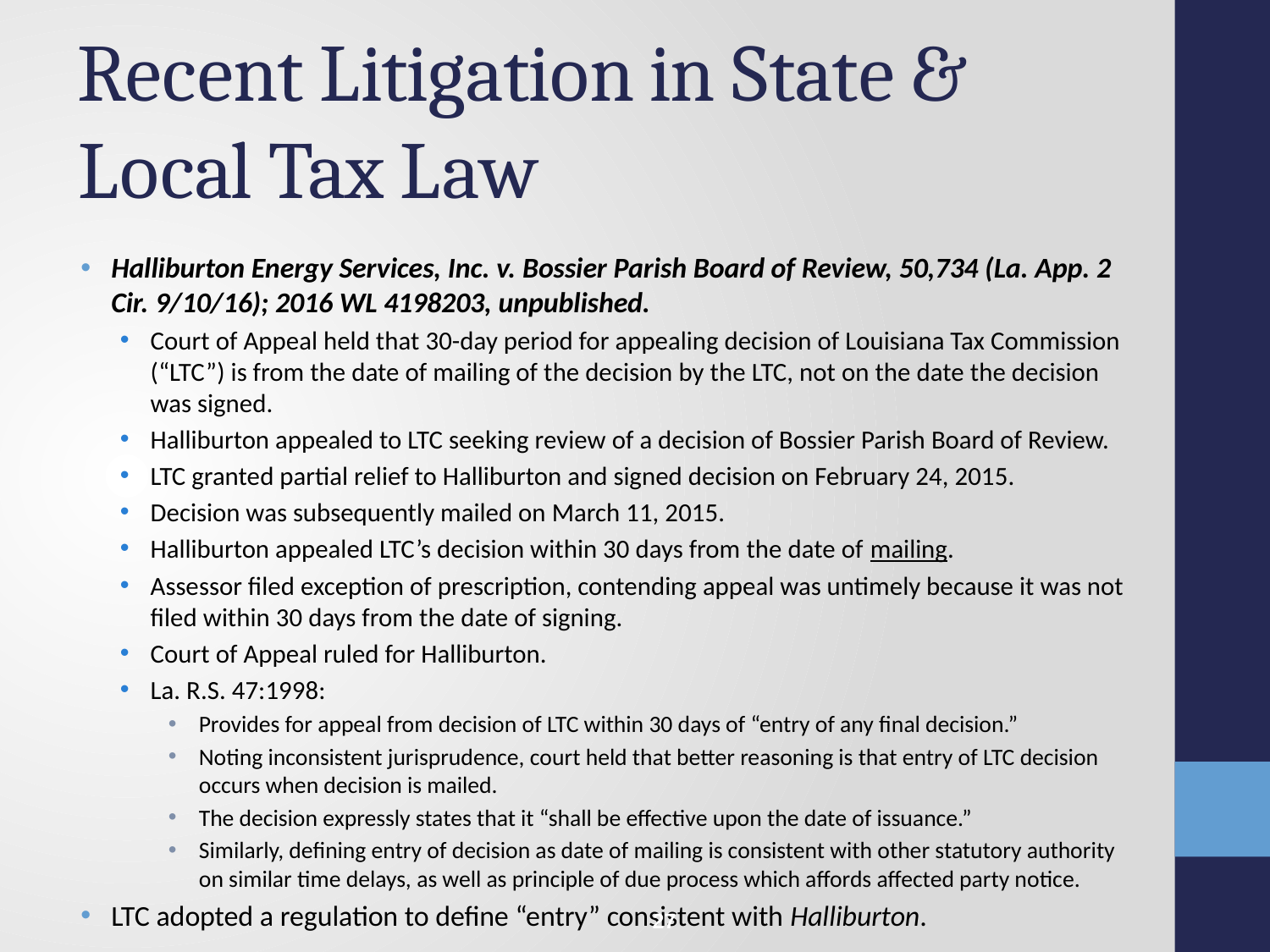

# Recent Litigation in State & Local Tax Law
Halliburton Energy Services, Inc. v. Bossier Parish Board of Review, 50,734 (La. App. 2 Cir. 9/10/16); 2016 WL 4198203, unpublished.
Court of Appeal held that 30-day period for appealing decision of Louisiana Tax Commission (“LTC”) is from the date of mailing of the decision by the LTC, not on the date the decision was signed.
Halliburton appealed to LTC seeking review of a decision of Bossier Parish Board of Review.
LTC granted partial relief to Halliburton and signed decision on February 24, 2015.
Decision was subsequently mailed on March 11, 2015.
Halliburton appealed LTC’s decision within 30 days from the date of mailing.
Assessor filed exception of prescription, contending appeal was untimely because it was not filed within 30 days from the date of signing.
Court of Appeal ruled for Halliburton.
La. R.S. 47:1998:
Provides for appeal from decision of LTC within 30 days of “entry of any final decision.”
Noting inconsistent jurisprudence, court held that better reasoning is that entry of LTC decision occurs when decision is mailed.
The decision expressly states that it “shall be effective upon the date of issuance.”
Similarly, defining entry of decision as date of mailing is consistent with other statutory authority on similar time delays, as well as principle of due process which affords affected party notice.
LTC adopted a regulation to define “entry” consistent with Halliburton.

27